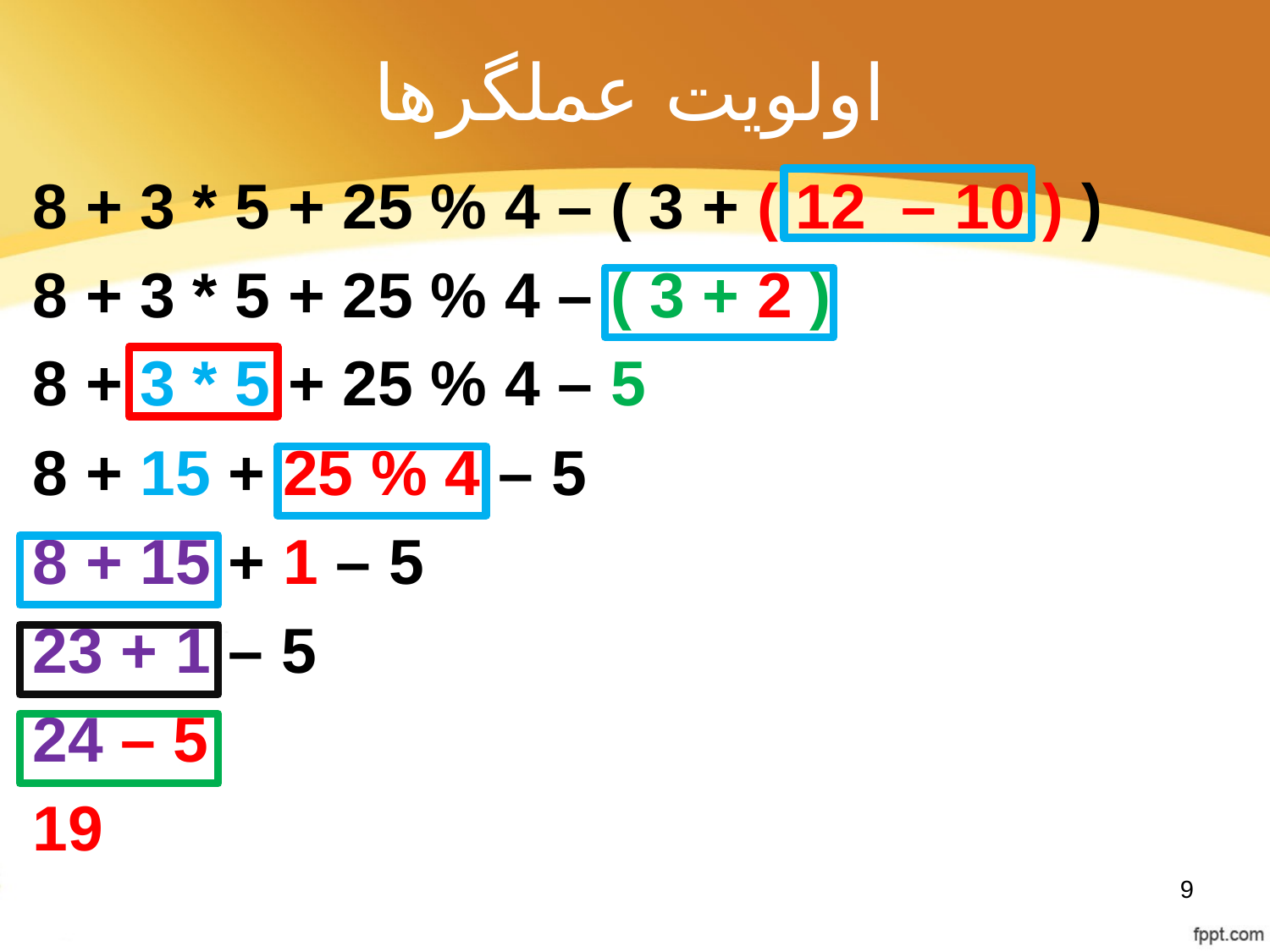

# اولویت عملگرها
8 + 3 * 5 + 25 % 4 – ( 3 + ( 12  – 10 ) )
8 + 3 * 5 + 25 % 4 – ( 3 + 2 )
8 + 3 * 5 + 25 % 4 – 5
8 + 15 + 25 % 4 – 5
8 + 15 + 1 – 5
23 + 1 – 5
24 – 5
19

9